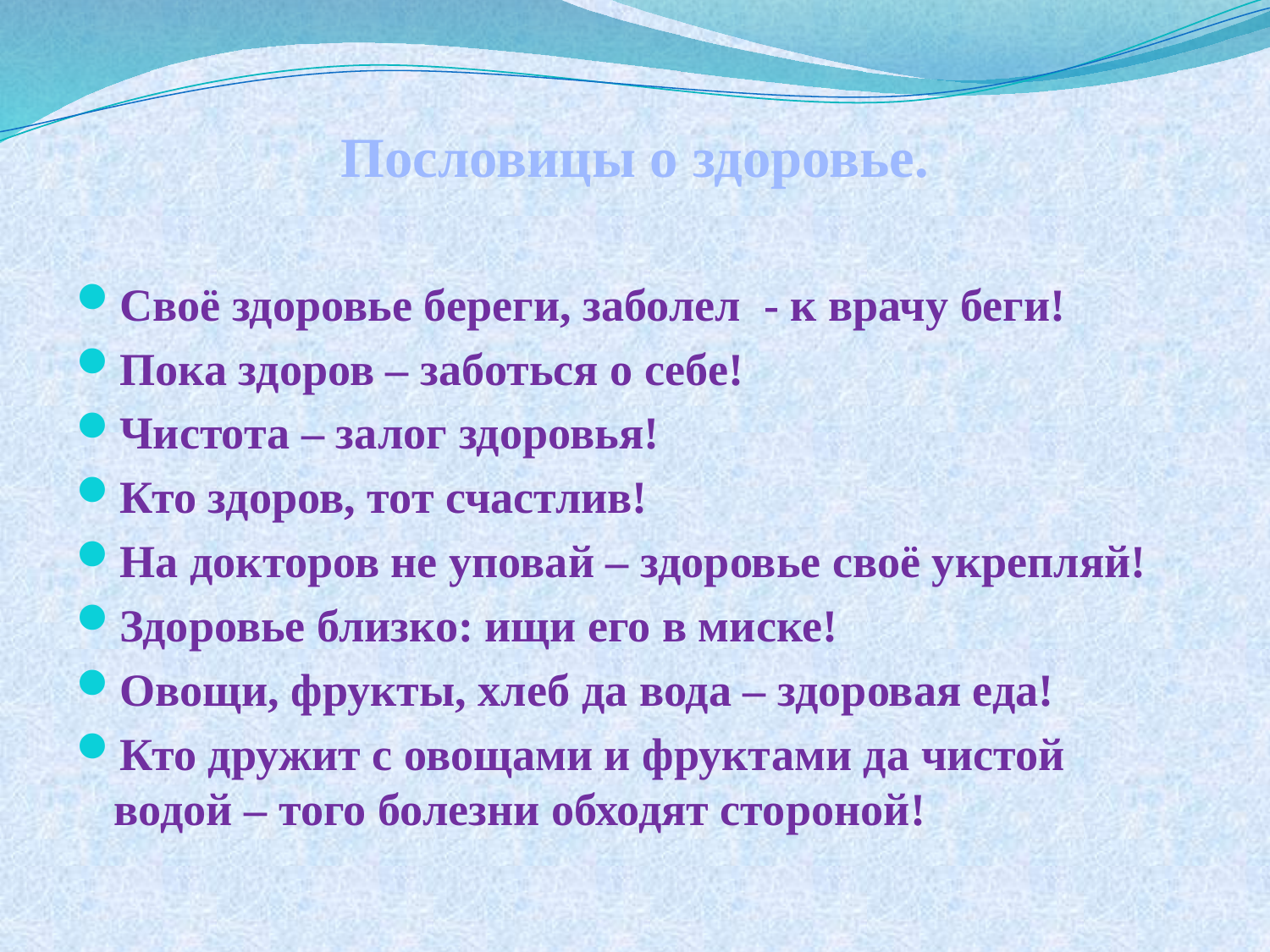

# Пословицы о здоровье.
Своё здоровье береги, заболел  - к врачу беги!
Пока здоров – заботься о себе!
Чистота – залог здоровья!
Кто здоров, тот счастлив!
На докторов не уповай – здоровье своё укрепляй!
Здоровье близко: ищи его в миске!
Овощи, фрукты, хлеб да вода – здоровая еда!
Кто дружит с овощами и фруктами да чистой водой – того болезни обходят стороной!